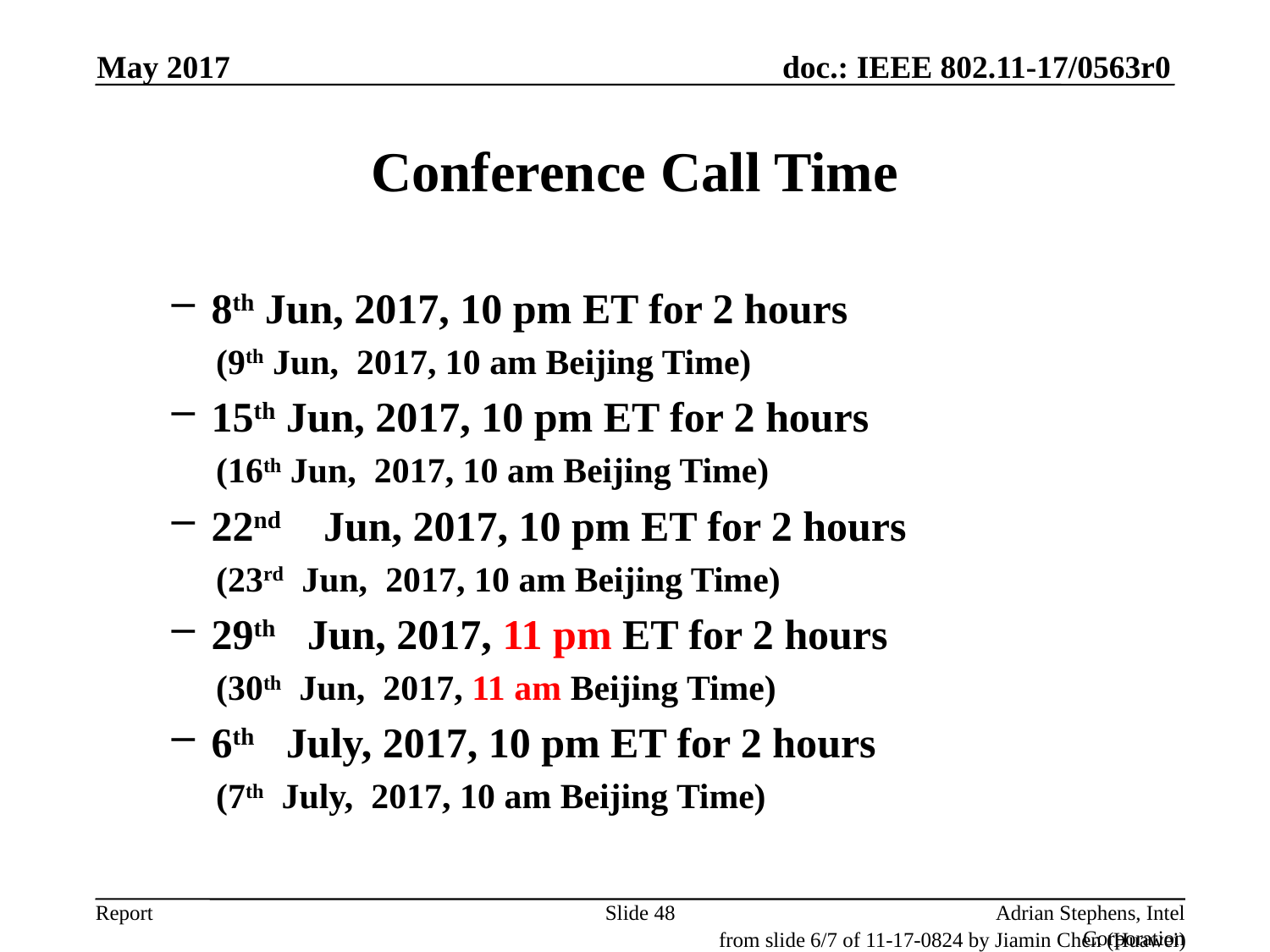

May 2017
# Conference Call Time
8th Jun, 2017, 10 pm ET for 2 hours
     (9th Jun,  2017, 10 am Beijing Time)
15th Jun, 2017, 10 pm ET for 2 hours
     (16th Jun,  2017, 10 am Beijing Time)
22nd    Jun, 2017, 10 pm ET for 2 hours
     (23rd  Jun,  2017, 10 am Beijing Time)
29th   Jun, 2017, 11 pm ET for 2 hours
     (30th  Jun,  2017, 11 am Beijing Time)
6th   July, 2017, 10 pm ET for 2 hours
     (7th  July,  2017, 10 am Beijing Time)

Slide 48
Adrian Stephens, Intel Corporation
from slide 6/7 of 11-17-0824 by Jiamin Chen (Huawei)